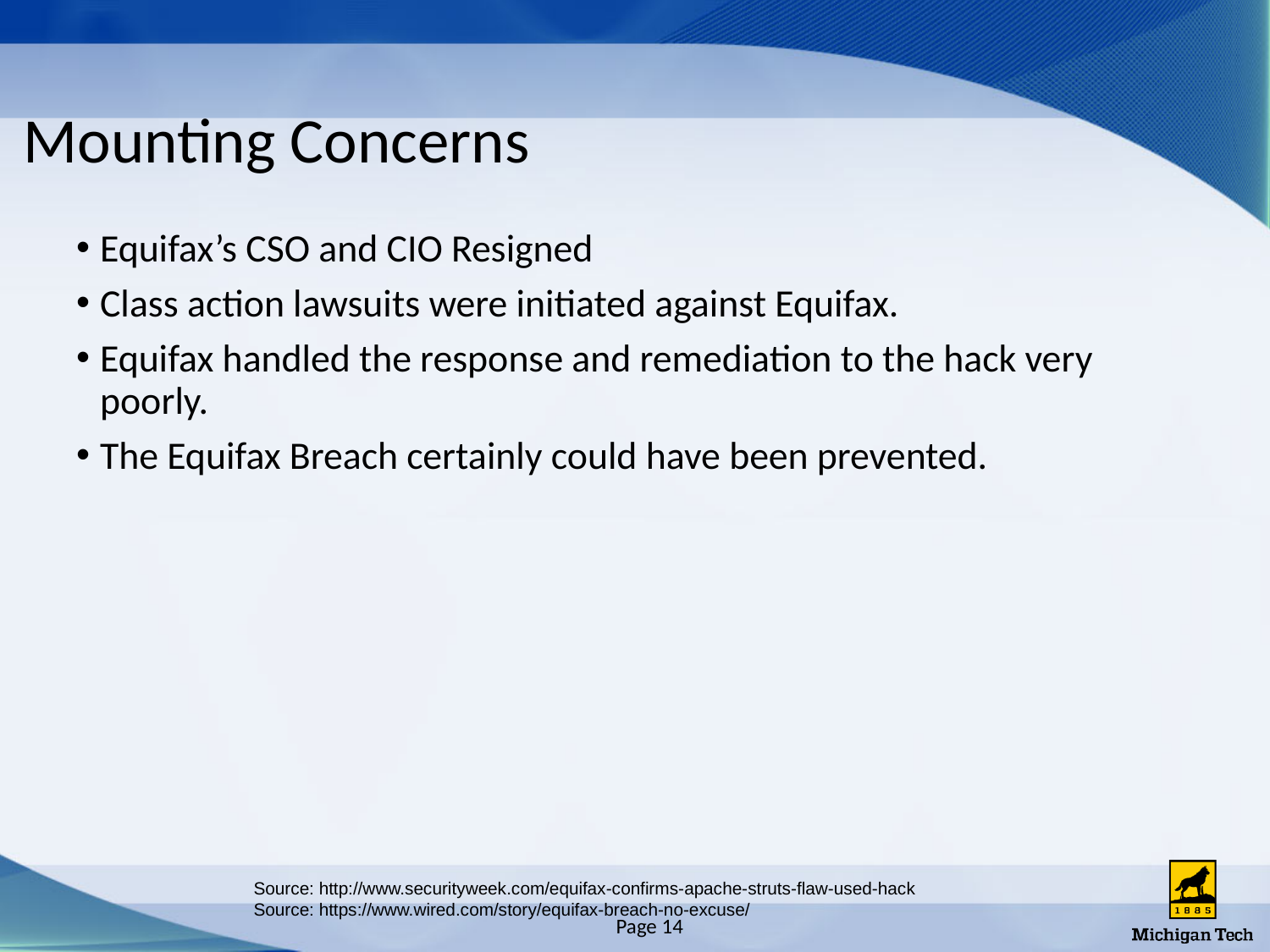

# Mounting Concerns
Equifax’s CSO and CIO Resigned
Class action lawsuits were initiated against Equifax.
Equifax handled the response and remediation to the hack very poorly.
The Equifax Breach certainly could have been prevented.
Source: http://www.securityweek.com/equifax-confirms-apache-struts-flaw-used-hack
Source: https://www.wired.com/story/equifax-breach-no-excuse/